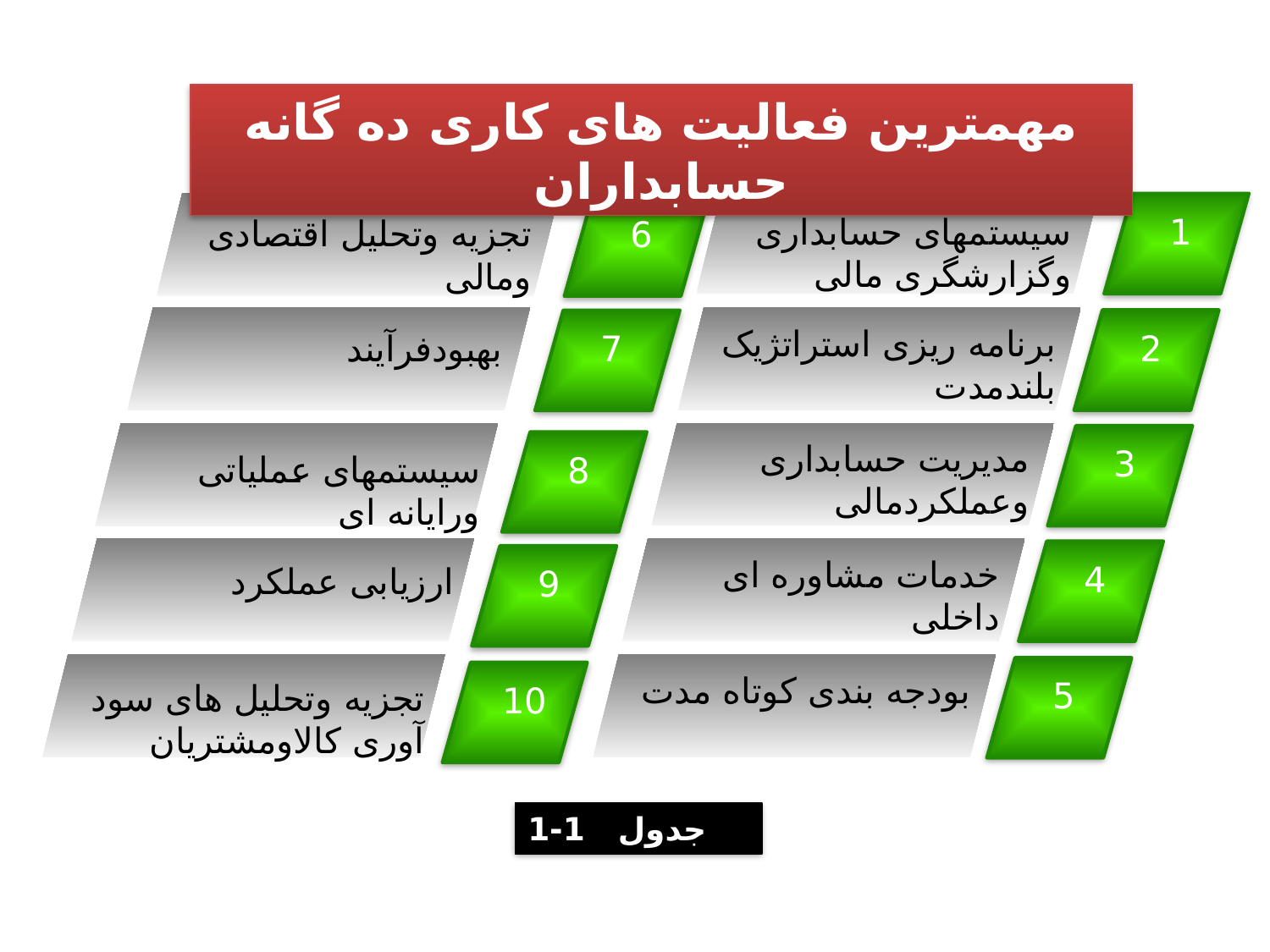

مهمترین فعالیت های کاری ده گانه حسابداران

1

6
سیستمهای حسابداری وگزارشگری مالی
تجزیه وتحلیل اقتصادی ومالی

2

7
برنامه ریزی استراتژیک بلندمدت
بهبودفرآیند

3

مدیریت حسابداری وعملکردمالی

8
سیستمهای عملیاتی ورایانه ای

4

9
خدمات مشاوره ای داخلی
ارزیابی عملکرد

5

10
بودجه بندی کوتاه مدت
تجزیه وتحلیل های سود آوری کالاومشتریان
جدول   1-1